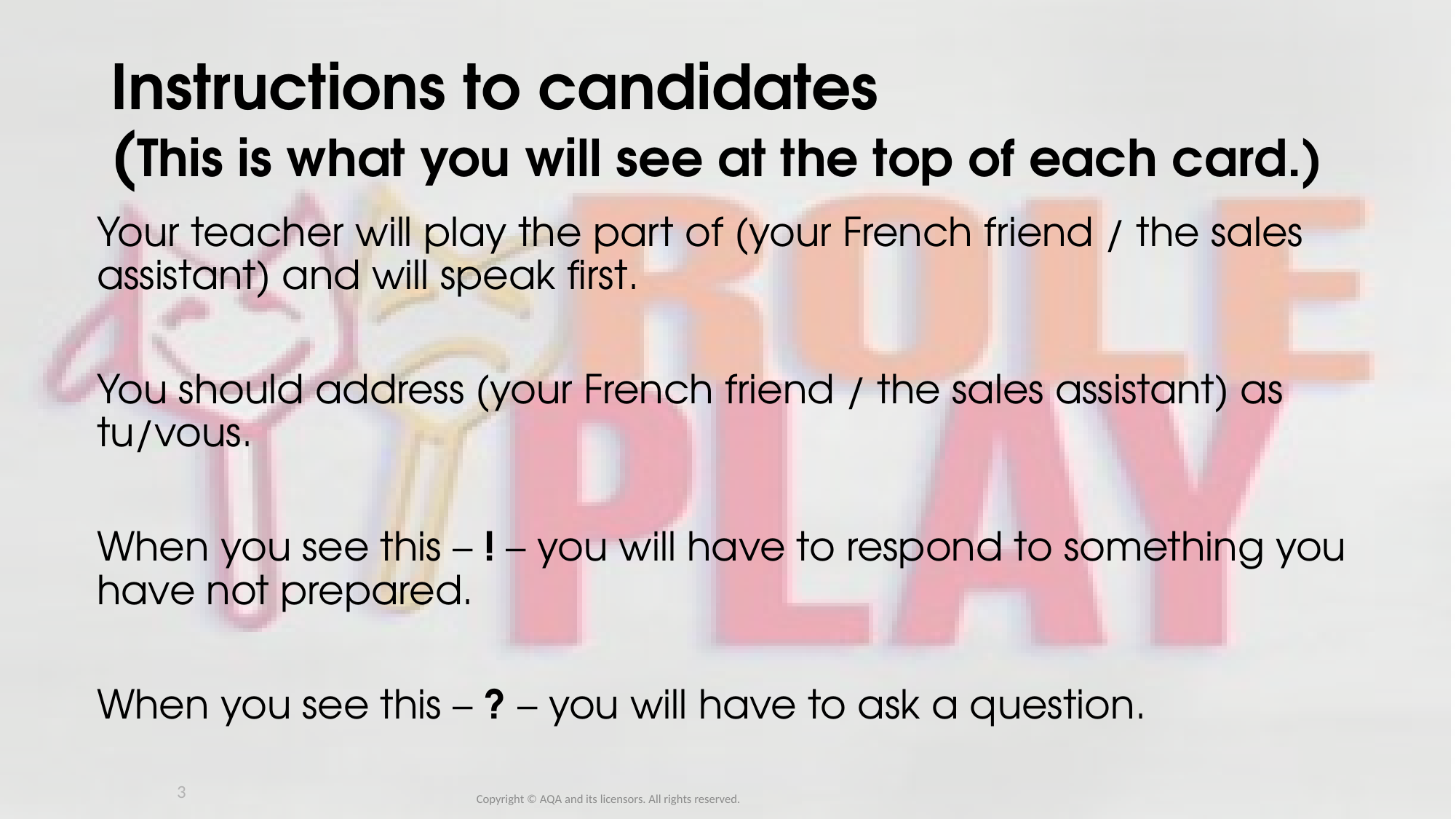

# Instructions to candidates (This is what you will see at the top of each card.)
Your teacher will play the part of (your French friend / the sales assistant) and will speak first.

You should address (your French friend / the sales assistant) as tu/vous.

When you see this – ! – you will have to respond to something you have not prepared.

When you see this – ? – you will have to ask a question.
3
Copyright © AQA and its licensors. All rights reserved.